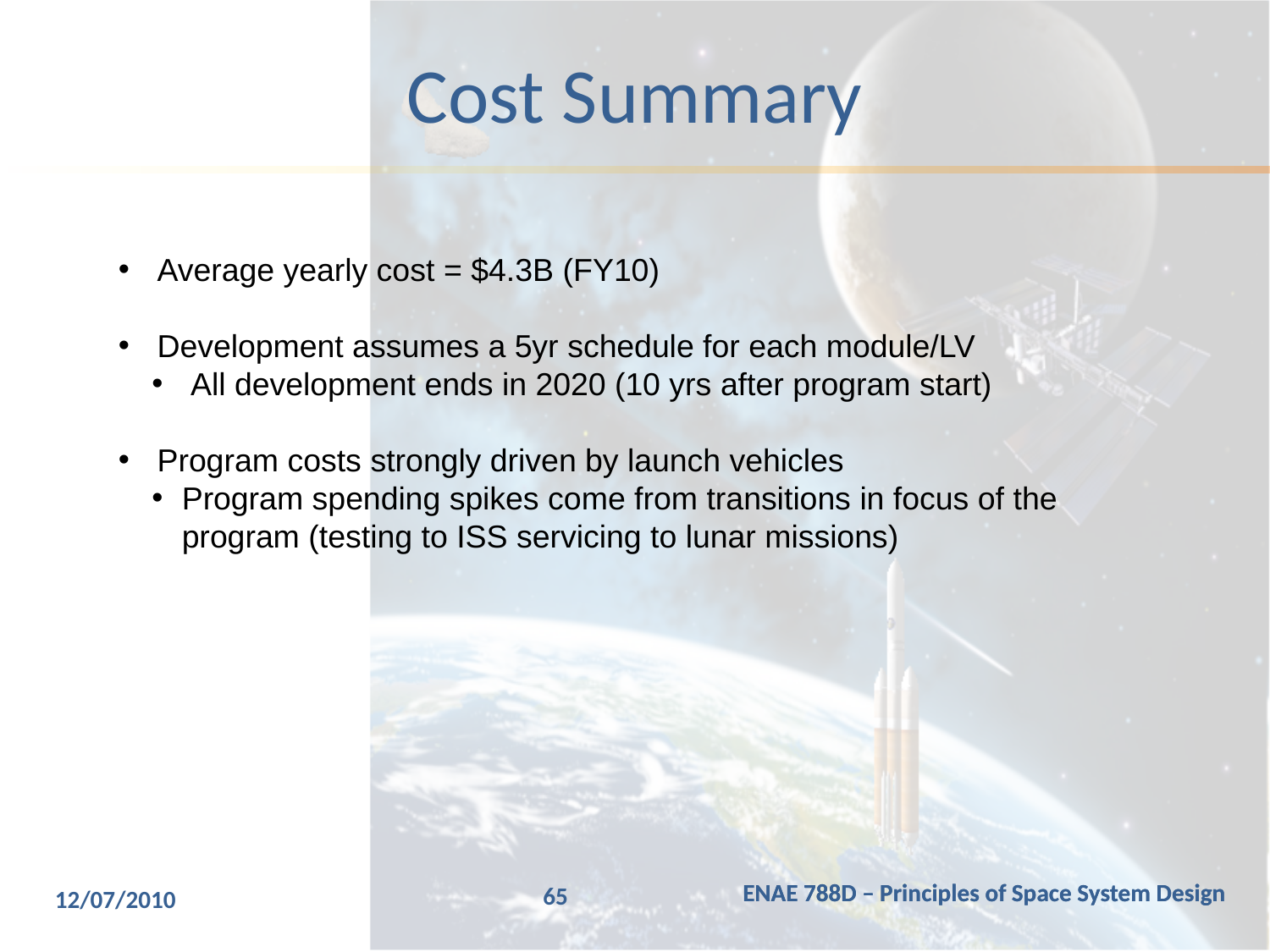

# Cost Summary
 Average yearly cost = $4.3B (FY10)

 Development assumes a 5yr schedule for each module/LV
 All development ends in 2020 (10 yrs after program start)

 Program costs strongly driven by launch vehicles
Program spending spikes come from transitions in focus of the program (testing to ISS servicing to lunar missions)